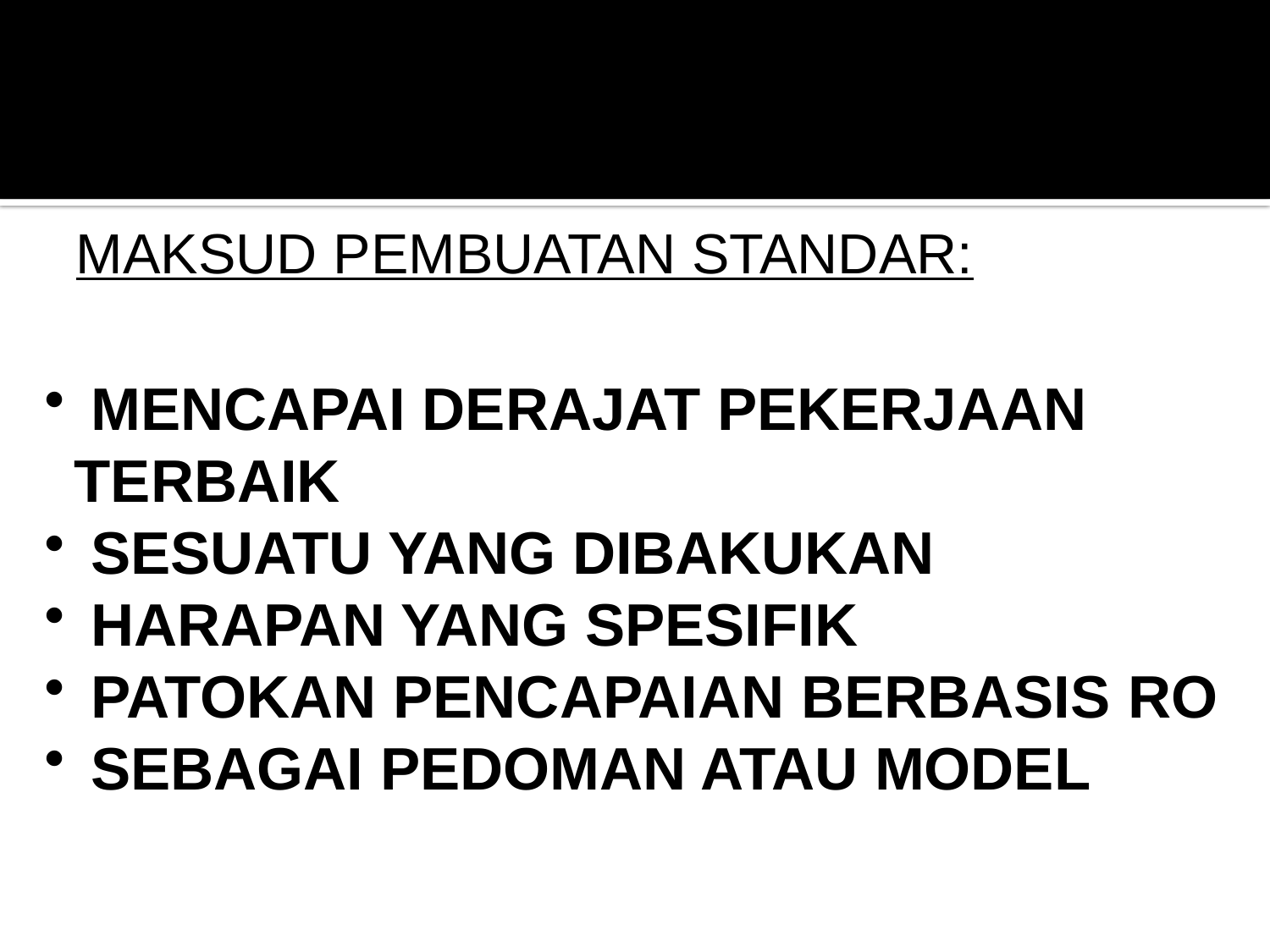

MAKSUD PEMBUATAN STANDAR:
 MENCAPAI DERAJAT PEKERJAAN TERBAIK
 SESUATU YANG DIBAKUKAN
 HARAPAN YANG SPESIFIK
 PATOKAN PENCAPAIAN BERBASIS RO
 SEBAGAI PEDOMAN ATAU MODEL